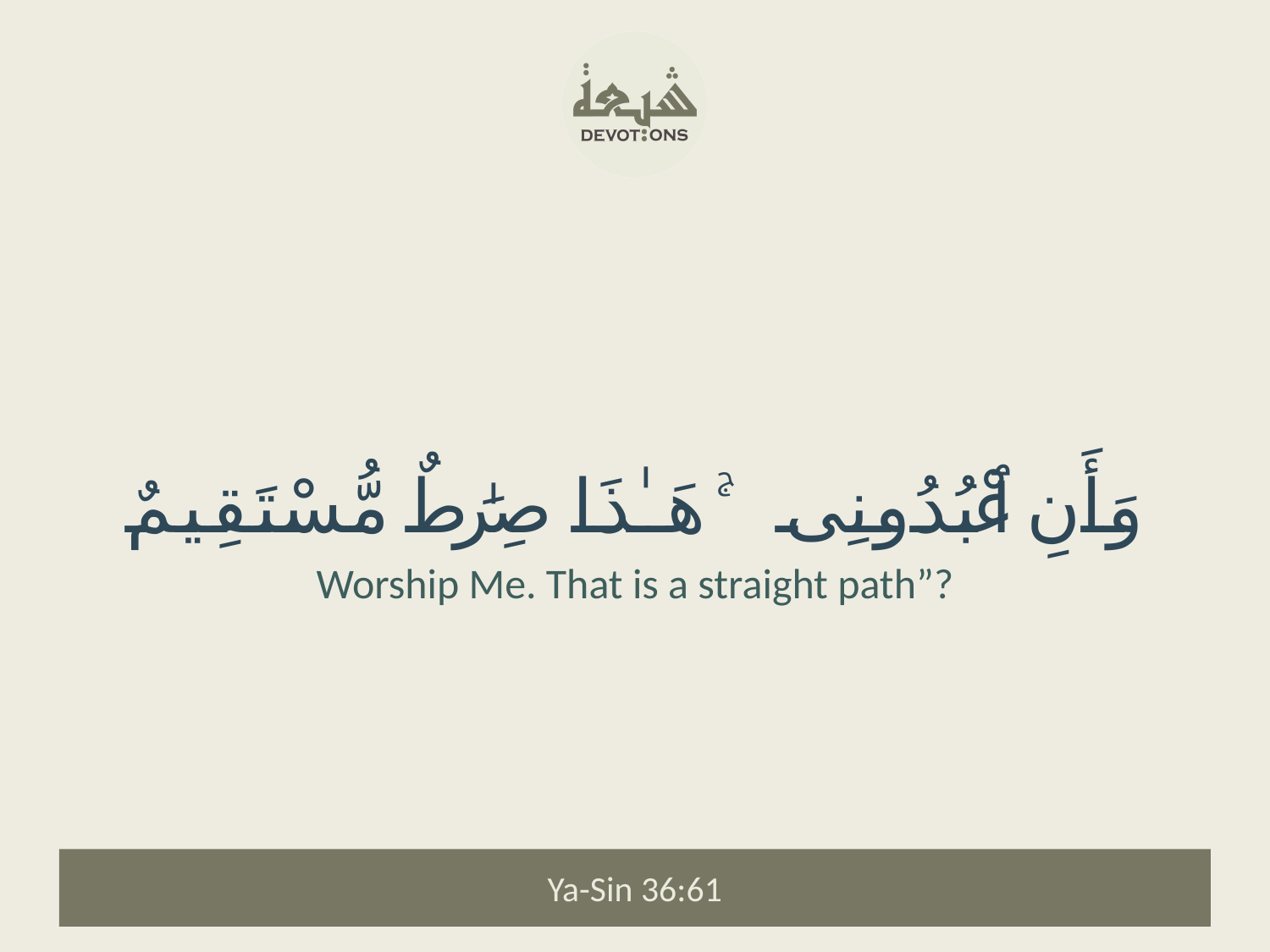

وَأَنِ ٱعْبُدُونِى ۚ هَـٰذَا صِرَٰطٌ مُّسْتَقِيمٌ
Worship Me. That is a straight path”?
Ya-Sin 36:61